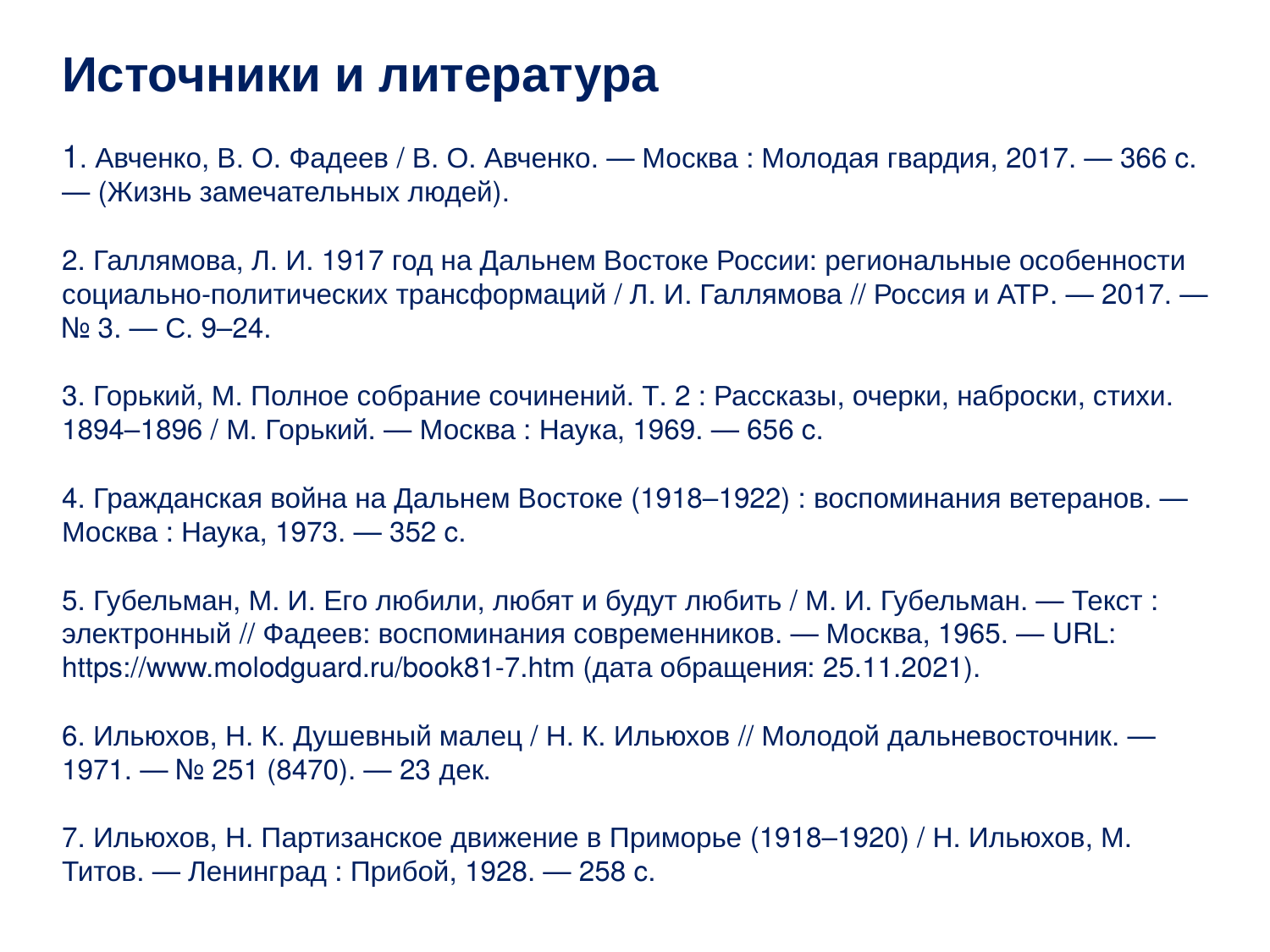

Источники и литература
1. Авченко, В. О. Фадеев / В. О. Авченко. — Москва : Молодая гвардия, 2017. — 366 c. — (Жизнь замечательных людей).
2. Галлямова, Л. И. 1917 год на Дальнем Востоке России: региональные особенности социально-политических трансформаций / Л. И. Галлямова // Россия и АТР. — 2017. — № 3. — С. 9–24.
3. Горький, М. Полное собрание сочинений. Т. 2 : Рассказы, очерки, наброски, стихи. 1894–1896 / М. Горький. — Москва : Наука, 1969. — 656 c.
4. Гражданская война на Дальнем Востоке (1918–1922) : воспоминания ветеранов. — Москва : Наука, 1973. — 352 c.
5. Губельман, М. И. Его любили, любят и будут любить / М. И. Губельман. — Текст : электронный // Фадеев: воспоминания современников. — Москва, 1965. — URL: https://www.molodguard.ru/book81-7.htm (дата обращения: 25.11.2021).
6. Ильюхов, Н. К. Душевный малец / Н. К. Ильюхов // Молодой дальневосточник. — 1971. — № 251 (8470). — 23 дек.
7. Ильюхов, Н. Партизанское движение в Приморье (1918–1920) / Н. Ильюхов, М. Титов. — Ленинград : Прибой, 1928. — 258 c.